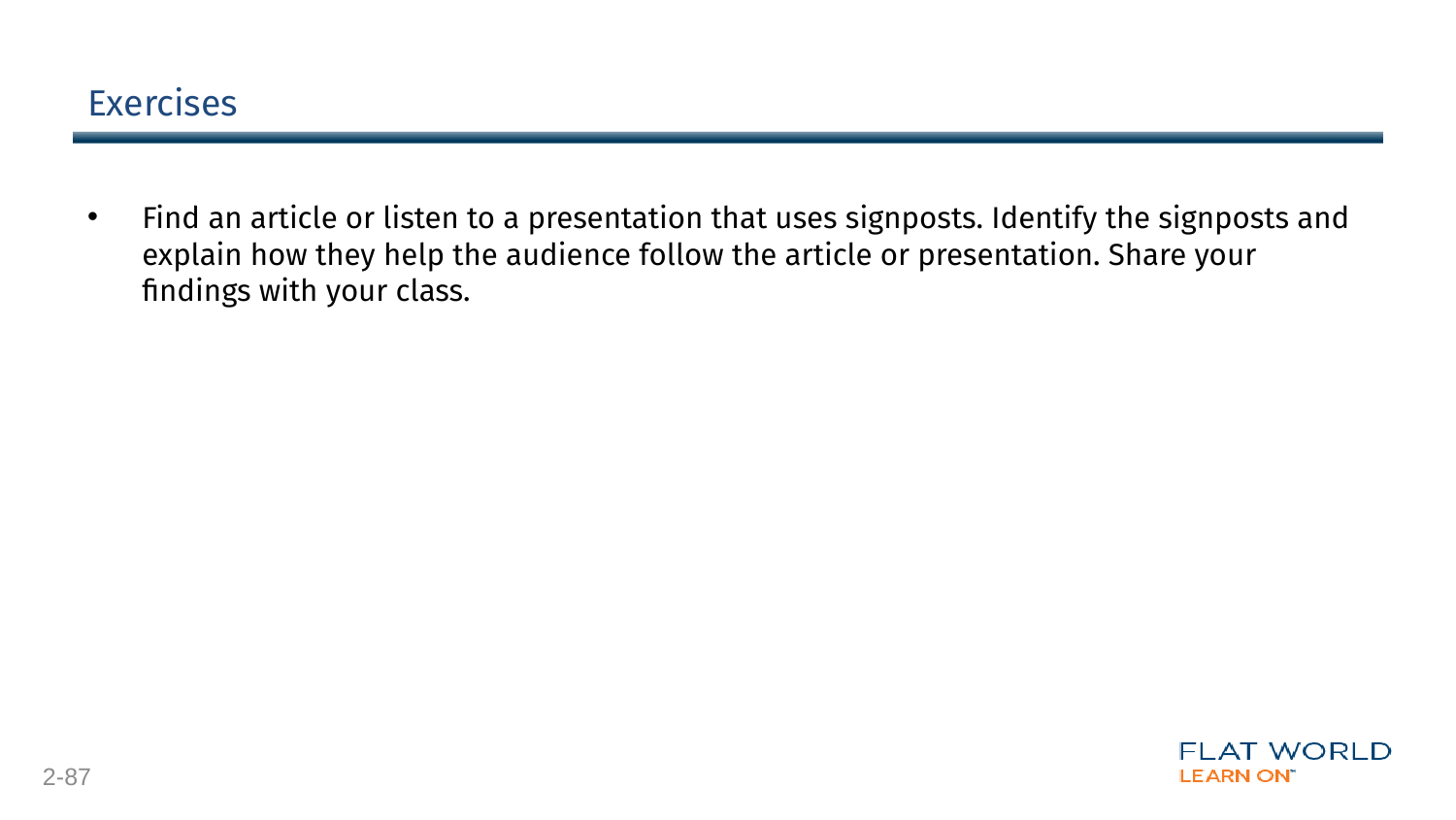

# Exercises
Find an article or listen to a presentation that uses signposts. Identify the signposts and explain how they help the audience follow the article or presentation. Share your findings with your class.

2-87